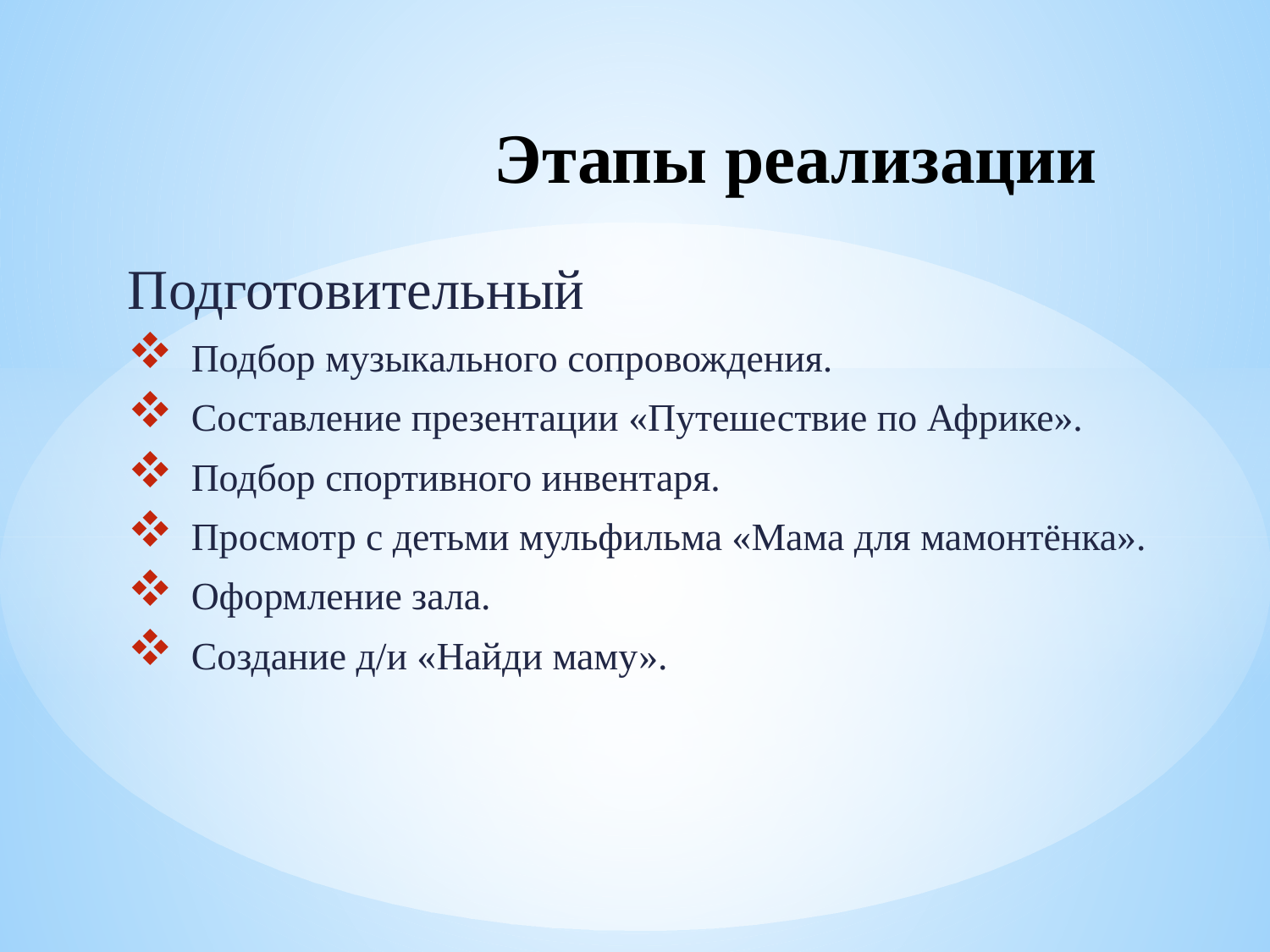

# Этапы реализации
Подготовительный
Подбор музыкального сопровождения.
Составление презентации «Путешествие по Африке».
Подбор спортивного инвентаря.
Просмотр с детьми мульфильма «Мама для мамонтёнка».
Оформление зала.
Создание д/и «Найди маму».